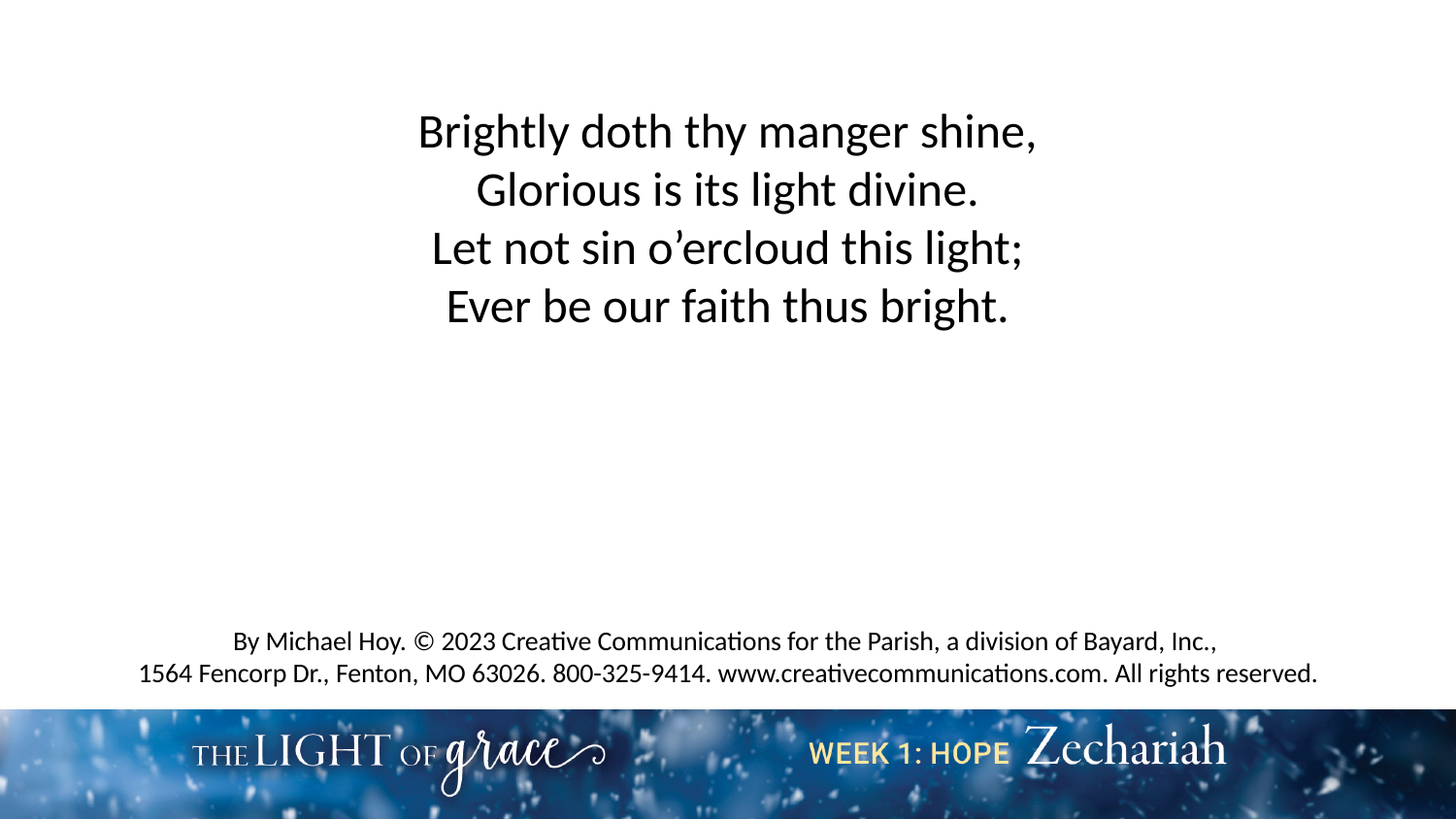

Brightly doth thy manger shine,
Glorious is its light divine.
Let not sin o’ercloud this light;
Ever be our faith thus bright.

By Michael Hoy. © 2023 Creative Communications for the Parish, a division of Bayard, Inc.,
1564 Fencorp Dr., Fenton, MO 63026. 800-325-9414. www.creativecommunications.com. All rights reserved.